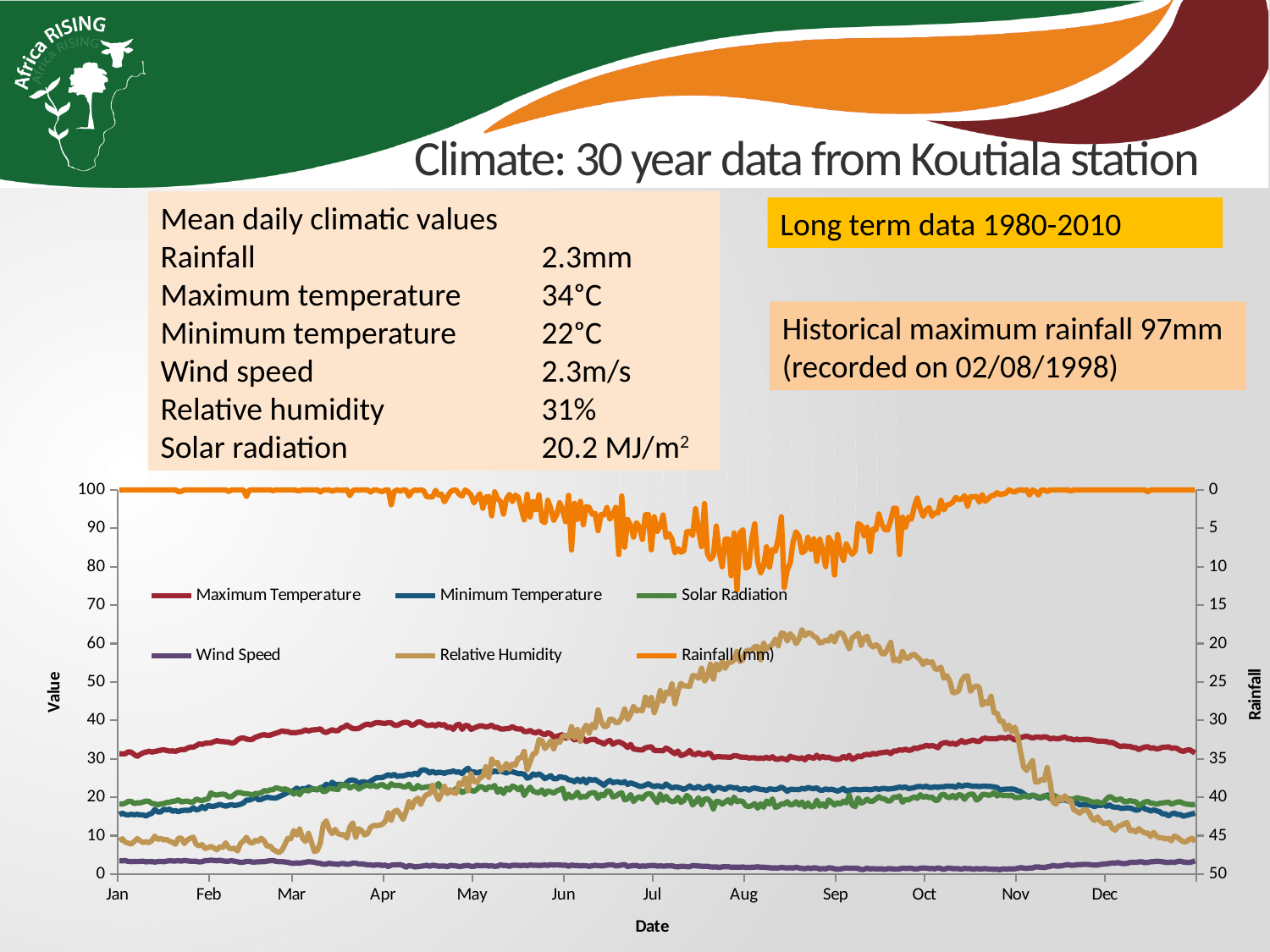

# Climate: 30 year data from Koutiala station
Mean daily climatic values
Rainfall 			2.3mm
Maximum temperature 	34ᵒC
Minimum temperature 	22ᵒC
Wind speed 		2.3m/s
Relative humidity 		31%
Solar radiation 		20.2 MJ/m2
Long term data 1980-2010
Historical maximum rainfall 97mm (recorded on 02/08/1998)

### Chart

| Category | Maximum Temperature | Minimum Temperature | Solar Radiation  | Wind Speed | Relative Humidity | Rainfall (mm) |
|---|---|---|---|---|---|---|
| 36892 | 31.34 | 15.5 | 18.27 | 3.44 | 8.68 | 0.07000000000000002 |
| 36893 | 31.279999999999998 | 15.82 | 18.22 | 3.4299999999999997 | 9.19 | 0.0 |
| 36894 | 31.310000000000002 | 15.5 | 18.45 | 3.52 | 8.290000000000001 | 0.0 |
| 36895 | 31.82 | 15.39 | 18.9 | 3.29 | 8.06 | 0.0 |
| 36896 | 31.73 | 15.55 | 18.93 | 3.25 | 7.81 | 0.0 |
| 36897 | 31.14 | 15.450000000000001 | 18.35 | 3.29 | 8.42 | 0.0 |
| 36898 | 30.610000000000003 | 15.55 | 18.56 | 3.29 | 9.229999999999999 | 0.0 |
| 36899 | 31.12 | 15.41 | 18.53 | 3.2800000000000002 | 8.71 | 0.0 |
| 36900 | 31.54 | 15.4 | 18.73 | 3.3699999999999997 | 8.19 | 0.0 |
| 36901 | 31.73 | 15.1 | 19.010000000000005 | 3.18 | 8.450000000000001 | 0.0 |
| 36902 | 31.97 | 15.53 | 18.93 | 3.24 | 8.16 | 0.0 |
| 36903 | 31.75 | 15.79 | 18.37 | 3.2600000000000002 | 8.71 | 0.0 |
| 36904 | 31.9 | 16.81 | 18.29 | 3.13 | 9.870000000000003 | 0.0 |
| 36905 | 32.07 | 16.16 | 18.0 | 3.25 | 9.0 | 0.0 |
| 36906 | 32.25 | 16.14 | 18.239999999999995 | 3.29 | 9.290000000000001 | 0.0 |
| 36907 | 32.349999999999994 | 16.86 | 18.329999999999995 | 3.22 | 8.870000000000003 | 0.0 |
| 36908 | 32.17 | 16.71 | 18.630000000000003 | 3.36 | 9.0 | 0.0 |
| 36909 | 32.0 | 16.92 | 18.68 | 3.46 | 8.52 | 0.0 |
| 36910 | 32.06 | 16.34 | 18.93 | 3.4099999999999997 | 8.290000000000001 | 0.0 |
| 36911 | 31.93 | 16.53 | 19.010000000000005 | 3.4099999999999997 | 7.7700000000000005 | 0.0 |
| 36912 | 32.21 | 16.239999999999995 | 19.34 | 3.4499999999999997 | 9.350000000000001 | 0.24000000000000002 |
| 36913 | 32.4 | 16.510000000000005 | 18.779999999999998 | 3.38 | 9.350000000000001 | 0.19000000000000003 |
| 36914 | 32.370000000000005 | 16.62 | 18.92 | 3.54 | 7.94 | 0.0 |
| 36915 | 32.760000000000005 | 16.57 | 18.98999999999999 | 3.4299999999999997 | 8.84 | 0.0 |
| 36916 | 33.06 | 16.610000000000003 | 18.75 | 3.3499999999999996 | 9.32 | 0.0 |
| 36917 | 33.03 | 17.26 | 18.77 | 3.3099999999999996 | 9.61 | 0.0 |
| 36918 | 33.410000000000004 | 16.71 | 19.53 | 3.32 | 7.74 | 0.0 |
| 36919 | 33.870000000000005 | 16.87 | 19.26 | 3.14 | 7.35 | 0.0 |
| 36920 | 33.75 | 17.6 | 19.079999999999995 | 3.23 | 7.6499999999999995 | 0.0 |
| 36921 | 34.04 | 17.0 | 19.42 | 3.4899999999999998 | 6.6499999999999995 | 0.0 |
| 36922 | 34.1 | 17.86 | 19.52 | 3.52 | 6.87 | 0.0 |
| 36923 | 34.15 | 17.66 | 21.14 | 3.64 | 7.1899999999999995 | 0.0 |
| 36924 | 34.44 | 17.64 | 20.650000000000002 | 3.54 | 6.7700000000000005 | 0.0 |
| 36925 | 34.73000000000001 | 17.87 | 20.55 | 3.4699999999999998 | 6.319999999999999 | 0.0 |
| 36926 | 34.53 | 18.130000000000003 | 20.73 | 3.6 | 7.13 | 0.0 |
| 36927 | 34.49 | 17.88 | 20.82 | 3.4299999999999997 | 6.94 | 0.0 |
| 36928 | 34.39 | 17.65 | 20.59 | 3.3499999999999996 | 8.129999999999999 | 0.0 |
| 36929 | 34.33 | 17.9 | 20.079999999999995 | 3.36 | 6.84 | 0.21000000000000002 |
| 36930 | 34.050000000000004 | 18.07 | 20.170000000000005 | 3.48 | 6.55 | 0.0 |
| 36931 | 34.25 | 17.84 | 20.75 | 3.34 | 6.7700000000000005 | 0.0 |
| 36932 | 34.949999999999996 | 17.979999999999997 | 21.259999999999998 | 3.21 | 6.0 | 0.0 |
| 36933 | 35.339999999999996 | 18.16 | 21.21 | 3.01 | 8.0 | 0.0 |
| 36934 | 35.42 | 18.510000000000005 | 20.95 | 3.1 | 8.58 | 0.0 |
| 36935 | 35.15 | 19.27 | 20.93 | 3.2800000000000002 | 9.58 | 0.8700000000000001 |
| 36936 | 34.99 | 19.26 | 20.79 | 3.3099999999999996 | 8.32 | 0.0 |
| 36937 | 35.050000000000004 | 19.56 | 20.49 | 3.13 | 8.030000000000001 | 0.0 |
| 36938 | 35.6 | 20.079999999999995 | 21.0 | 3.14 | 8.81 | 0.0 |
| 36939 | 35.839999999999996 | 19.32 | 20.95 | 3.19 | 8.52 | 0.0 |
| 36940 | 36.15 | 19.439999999999998 | 21.16 | 3.2 | 9.32 | 0.0 |
| 36941 | 36.260000000000005 | 19.779999999999998 | 21.71 | 3.22 | 8.65 | 0.0 |
| 36942 | 36.11 | 20.010000000000005 | 21.62 | 3.3899999999999997 | 7.23 | 0.0 |
| 36943 | 36.13 | 19.89 | 21.91 | 3.4699999999999998 | 7.319999999999999 | 0.0 |
| 36944 | 36.42 | 19.779999999999998 | 21.95 | 3.51 | 6.39 | 0.1 |
| 36945 | 36.65 | 19.77 | 22.459999999999997 | 3.32 | 5.970000000000001 | 0.0 |
| 36946 | 36.910000000000004 | 20.12 | 22.27 | 3.22 | 5.58 | 0.0 |
| 36947 | 37.260000000000005 | 20.459999999999997 | 21.99 | 3.24 | 6.1899999999999995 | 0.0 |
| 36948 | 37.11 | 20.830000000000002 | 22.17 | 3.15 | 7.71 | 0.0 |
| 36949 | 37.08 | 21.25 | 21.89 | 3.05 | 9.290000000000001 | 0.0 |
| 36950 | 36.80000000000001 | 21.5 | 21.49 | 2.86 | 9.19 | 0.0 |
| 36951 | 36.80000000000001 | 21.759999999999998 | 20.8 | 2.77 | 11.32 | 0.0 |
| 36952 | 36.839999999999996 | 22.36 | 21.39 | 2.9099999999999997 | 10.13 | 0.08000000000000002 |
| 36953 | 36.97 | 21.91 | 20.650000000000002 | 2.82 | 11.739999999999998 | 0.1 |
| 36954 | 37.14 | 22.23 | 21.810000000000002 | 2.96 | 9.290000000000001 | 0.0 |
| 36955 | 37.550000000000004 | 22.16 | 21.810000000000002 | 3.08 | 8.48 | 0.0 |
| 36956 | 37.2 | 22.68 | 21.62 | 3.22 | 10.61 | 0.0 |
| 36957 | 37.480000000000004 | 22.310000000000002 | 22.110000000000003 | 3.17 | 8.26 | 0.0 |
| 36958 | 37.550000000000004 | 22.02 | 22.16 | 3.08 | 5.87 | 0.0 |
| 36959 | 37.57 | 21.91 | 21.979999999999997 | 2.86 | 6.13 | 0.0 |
| 36960 | 37.82 | 22.51 | 22.38 | 2.7800000000000002 | 8.129999999999999 | 0.2800000000000001 |
| 36961 | 37.06 | 22.650000000000002 | 21.41 | 2.56 | 12.870000000000001 | 0.010000000000000002 |
| 36962 | 36.839999999999996 | 23.39 | 21.650000000000002 | 2.6 | 13.84 | 0.0 |
| 36963 | 37.220000000000006 | 22.68 | 22.35 | 2.8099999999999996 | 11.61 | 0.0 |
| 36964 | 37.550000000000004 | 23.88 | 22.2 | 2.66 | 10.52 | 0.17 |
| 36965 | 37.309999999999995 | 23.310000000000002 | 22.12 | 2.64 | 11.65 | 0.030000000000000006 |
| 36966 | 37.32 | 23.29 | 21.99 | 2.51 | 10.52 | 0.020000000000000004 |
| 36967 | 38.01 | 23.41 | 23.34 | 2.74 | 10.229999999999999 | 0.06000000000000001 |
| 36968 | 38.24 | 22.99 | 23.1 | 2.74 | 10.26 | 0.04000000000000001 |
| 36969 | 38.790000000000006 | 23.87 | 23.110000000000003 | 2.53 | 9.39 | 0.0 |
| 36970 | 38.260000000000005 | 24.439999999999998 | 22.39 | 2.62 | 12.26 | 0.7600000000000001 |
| 36971 | 37.86 | 24.47 | 22.82 | 2.8499999999999996 | 13.32 | 0.08000000000000002 |
| 36972 | 37.82 | 24.27 | 22.959999999999997 | 2.8499999999999996 | 9.58 | 0.0 |
| 36973 | 37.910000000000004 | 23.459999999999997 | 22.12 | 2.61 | 11.81 | 0.05000000000000001 |
| 36974 | 38.36 | 23.99 | 22.59 | 2.64 | 11.29 | 0.0 |
| 36975 | 38.82 | 24.02 | 22.97 | 2.53 | 10.19 | 0.0 |
| 36976 | 39.04 | 23.64 | 23.19 | 2.4 | 10.52 | 0.0 |
| 36977 | 38.80000000000001 | 24.18 | 22.79 | 2.3699999999999997 | 12.16 | 0.2800000000000001 |
| 36978 | 39.15 | 24.62 | 23.19 | 2.27 | 12.65 | 0.020000000000000004 |
| 36979 | 39.43 | 25.06 | 22.7 | 2.4 | 12.61 | 0.0 |
| 36980 | 39.36 | 25.110000000000003 | 23.09 | 2.3699999999999997 | 12.709999999999999 | 0.13 |
| 36981 | 39.27 | 25.12 | 23.330000000000002 | 2.26 | 12.97 | 0.24000000000000002 |
| 36982 | 39.220000000000006 | 25.49 | 22.79 | 2.34 | 13.709999999999999 | 0.0 |
| 36983 | 39.4 | 25.85 | 22.54 | 1.97 | 15.97 | 0.0 |
| 36984 | 39.349999999999994 | 25.53 | 23.51 | 2.3 | 14.0 | 1.94 |
| 36985 | 38.80000000000001 | 25.97 | 23.07 | 2.4299999999999997 | 16.29 | 0.21000000000000002 |
| 36986 | 38.67 | 25.4 | 23.05 | 2.4 | 16.610000000000003 | 0.0 |
| 36987 | 39.050000000000004 | 25.58 | 23.07 | 2.4499999999999997 | 15.58 | 0.19000000000000003 |
| 36988 | 39.42 | 25.52 | 22.71 | 2.24 | 14.229999999999999 | 0.0 |
| 36989 | 39.51 | 25.759999999999998 | 22.72 | 1.7900000000000003 | 16.23 | 0.0 |
| 36990 | 39.30000000000001 | 26.02 | 23.4 | 2.2 | 18.87 | 0.81 |
| 36991 | 38.67 | 25.82 | 22.24 | 2.09 | 17.23 | 0.24000000000000002 |
| 36992 | 39.02 | 26.29 | 22.14 | 1.85 | 19.130000000000003 | 0.010000000000000002 |
| 36993 | 39.57 | 25.86 | 23.07 | 1.94 | 19.77 | 0.08000000000000002 |
| 36994 | 39.550000000000004 | 26.95 | 22.45 | 2.03 | 18.130000000000003 | 0.0 |
| 36995 | 39.15 | 27.130000000000003 | 22.53 | 2.12 | 19.84 | 0.11000000000000001 |
| 36996 | 38.690000000000005 | 26.959999999999997 | 22.69 | 2.29 | 20.71 | 0.8800000000000001 |
| 36997 | 38.7 | 26.32 | 22.77 | 2.01 | 20.84 | 0.92 |
| 36998 | 38.89 | 26.74 | 22.610000000000003 | 2.3099999999999996 | 23.130000000000003 | 0.93 |
| 36999 | 38.5 | 26.279999999999998 | 22.62 | 2.2 | 20.939999999999998 | 0.06000000000000001 |
| 37000 | 39.08 | 26.5 | 23.57 | 2.03 | 19.32 | 0.6700000000000002 |
| 37001 | 38.760000000000005 | 26.439999999999998 | 22.14 | 2.07 | 20.84 | 0.56 |
| 37002 | 38.9 | 26.21 | 22.38 | 2.09 | 22.84 | 1.56 |
| 37003 | 38.08 | 26.54 | 21.310000000000002 | 1.91 | 20.9 | 0.8900000000000001 |
| 37004 | 38.32 | 26.55 | 21.41 | 2.25 | 21.97 | 0.27 |
| 37005 | 37.64 | 26.84 | 21.57 | 2.21 | 21.16 | 0.030000000000000006 |
| 37006 | 38.74 | 26.53 | 22.3 | 2.11 | 21.03 | 0.04000000000000001 |
| 37007 | 39.0 | 26.56 | 21.99 | 1.97 | 23.71 | 0.5900000000000001 |
| 37008 | 37.64 | 26.16 | 21.23 | 2.05 | 23.32 | 0.81 |
| 37009 | 38.67 | 27.0 | 21.59 | 2.2 | 25.0 | 0.010000000000000002 |
| 37010 | 38.63 | 27.55 | 22.27 | 2.25 | 21.68 | 0.26 |
| 37011 | 37.65 | 26.45 | 21.86 | 2.01 | 26.130000000000003 | 0.6600000000000001 |
| 37012 | 37.99 | 26.6 | 21.5 | 2.01 | 24.130000000000003 | 1.7100000000000002 |
| 37013 | 38.30000000000001 | 26.310000000000002 | 22.08 | 2.28 | 23.84 | 1.07 |
| 37014 | 38.6 | 26.57 | 22.77 | 2.16 | 25.03 | 0.49000000000000005 |
| 37015 | 38.550000000000004 | 26.68 | 22.610000000000003 | 2.18 | 25.419999999999998 | 2.3899999999999997 |
| 37016 | 38.25 | 26.54 | 21.919999999999998 | 2.26 | 27.939999999999998 | 0.9400000000000001 |
| 37017 | 38.44 | 26.75 | 22.779999999999998 | 2.07 | 25.130000000000003 | 0.8600000000000001 |
| 37018 | 38.77 | 26.479999999999997 | 22.52 | 2.18 | 29.9 | 3.38 |
| 37019 | 38.160000000000004 | 26.810000000000002 | 23.06 | 2.0 | 28.71 | 0.26 |
| 37020 | 38.17 | 26.66 | 21.27 | 2.07 | 29.03 | 1.1399999999999997 |
| 37021 | 37.78 | 26.88 | 22.18 | 2.42 | 26.939999999999998 | 1.51 |
| 37022 | 37.720000000000006 | 26.57 | 20.959999999999997 | 2.22 | 27.55 | 3.15 |
| 37023 | 37.849999999999994 | 26.310000000000002 | 22.39 | 2.25 | 28.77 | 1.1599999999999997 |
| 37024 | 37.92 | 26.7 | 21.85 | 2.01 | 27.259999999999998 | 0.5800000000000001 |
| 37025 | 38.4 | 26.630000000000003 | 22.919999999999998 | 2.3099999999999996 | 28.650000000000002 | 1.54 |
| 37026 | 37.9 | 26.39 | 22.58 | 2.29 | 28.29 | 0.6900000000000002 |
| 37027 | 37.720000000000006 | 26.130000000000003 | 21.93 | 2.27 | 30.19 | 0.9400000000000001 |
| 37028 | 37.790000000000006 | 26.150000000000002 | 22.72 | 2.19 | 30.29 | 2.4499999999999997 |
| 37029 | 37.08 | 25.99 | 20.45 | 2.3199999999999994 | 31.939999999999998 | 3.9 |
| 37030 | 37.07 | 24.959999999999997 | 21.72 | 2.19 | 27.16 | 0.56 |
| 37031 | 37.379999999999995 | 25.2 | 22.64 | 2.36 | 29.16 | 3.53 |
| 37032 | 36.9 | 26.05 | 21.6 | 2.28 | 31.23 | 1.51 |
| 37033 | 36.75 | 25.74 | 21.3 | 2.28 | 31.52 | 2.57 |
| 37034 | 37.17 | 26.09 | 21.130000000000003 | 2.25 | 34.97 | 0.6500000000000001 |
| 37035 | 36.550000000000004 | 25.59 | 21.919999999999998 | 2.27 | 34.77 | 4.03 |
| 37036 | 36.25 | 24.82 | 20.7 | 2.3499999999999996 | 32.65 | 4.26 |
| 37037 | 36.78 | 25.21 | 21.630000000000003 | 2.26 | 33.550000000000004 | 1.35 |
| 37038 | 36.47 | 25.6 | 21.39 | 2.44 | 34.71 | 2.4299999999999997 |
| 37039 | 35.63 | 24.79 | 21.04 | 2.3299999999999996 | 32.58 | 3.9499999999999997 |
| 37040 | 35.82 | 24.8 | 21.68 | 2.4099999999999997 | 34.65 | 3.25 |
| 37041 | 36.06 | 25.36 | 21.939999999999998 | 2.3499999999999996 | 34.23000000000001 | 1.6700000000000002 |
| 37042 | 36.290000000000006 | 25.17 | 22.310000000000002 | 2.3 | 35.839999999999996 | 2.58 |
| 37043 | 35.349999999999994 | 25.08 | 19.579999999999995 | 2.3199999999999994 | 36.160000000000004 | 4.1499999999999995 |
| 37044 | 35.73000000000001 | 24.53 | 20.8 | 2.03 | 35.480000000000004 | 0.7200000000000001 |
| 37045 | 35.67 | 24.43 | 19.88 | 2.3299999999999996 | 38.39 | 7.819999999999999 |
| 37046 | 34.93 | 24.01 | 20.329999999999995 | 2.24 | 35.480000000000004 | 1.7500000000000002 |
| 37047 | 35.339999999999996 | 24.71 | 21.310000000000002 | 2.24 | 37.65 | 3.8499999999999996 |
| 37048 | 34.6 | 24.03 | 19.9 | 2.11 | 34.58 | 1.5 |
| 37049 | 35.28 | 24.759999999999998 | 20.22 | 2.22 | 37.550000000000004 | 4.55 |
| 37050 | 34.5 | 23.7 | 20.07 | 2.14 | 38.77 | 2.16 |
| 37051 | 34.89 | 24.72 | 20.95 | 2.02 | 36.71 | 2.3 |
| 37052 | 35.06 | 24.38 | 21.16 | 2.15 | 38.97 | 3.18 |
| 37053 | 35.03 | 24.630000000000003 | 21.150000000000002 | 2.3 | 38.03 | 3.05 |
| 37054 | 34.480000000000004 | 24.09 | 19.670000000000005 | 2.19 | 42.74 | 5.31 |
| 37055 | 34.28 | 23.630000000000003 | 20.759999999999998 | 2.13 | 39.809999999999995 | 3.21 |
| 37056 | 33.839999999999996 | 23.09 | 20.36 | 2.21 | 38.42 | 3.27 |
| 37057 | 34.449999999999996 | 23.91 | 21.66 | 2.3199999999999994 | 38.42 | 2.29 |
| 37058 | 34.790000000000006 | 24.36 | 21.56 | 2.4099999999999997 | 40.290000000000006 | 3.8299999999999996 |
| 37059 | 33.78 | 23.77 | 20.079999999999995 | 2.42 | 40.23000000000001 | 3.16 |
| 37060 | 34.21 | 23.97 | 20.3 | 2.12 | 39.39 | 2.27 |
| 37061 | 34.44 | 23.95 | 20.85 | 2.19 | 39.52 | 8.41 |
| 37062 | 34.09 | 23.7 | 21.150000000000002 | 2.36 | 40.68 | 0.79 |
| 37063 | 33.620000000000005 | 24.07 | 19.29 | 2.46 | 43.0 | 7.46 |
| 37064 | 32.94 | 23.32 | 19.579999999999995 | 1.96 | 40.23000000000001 | 3.8499999999999996 |
| 37065 | 33.74 | 23.73 | 20.7 | 2.13 | 41.55 | 4.6499999999999995 |
| 37066 | 32.53 | 23.47 | 18.87 | 2.24 | 43.68 | 6.1499999999999995 |
| 37067 | 32.46 | 23.18 | 19.71 | 2.25 | 42.48 | 4.26 |
| 37068 | 32.33 | 22.830000000000002 | 20.15 | 2.0 | 42.68 | 4.87 |
| 37069 | 32.28 | 22.86 | 19.56 | 2.11 | 42.55 | 6.45 |
| 37070 | 32.86 | 23.150000000000002 | 20.58 | 2.04 | 46.06 | 3.25 |
| 37071 | 33.01 | 23.52 | 20.919999999999998 | 2.16 | 43.9 | 3.2 |
| 37072 | 33.14 | 23.04 | 20.82 | 2.22 | 46.0 | 7.8 |
| 37073 | 32.17 | 22.75 | 19.610000000000003 | 2.26 | 42.0 | 3.51 |
| 37074 | 32.14 | 23.03 | 18.610000000000003 | 2.08 | 44.260000000000005 | 5.4 |
| 37075 | 32.120000000000005 | 22.82 | 20.85 | 2.11 | 47.77 | 4.77 |
| 37076 | 32.08 | 22.650000000000002 | 19.18 | 2.09 | 45.0 | 3.27 |
| 37077 | 32.80000000000001 | 23.439999999999998 | 20.25 | 2.1 | 47.39 | 6.1899999999999995 |
| 37078 | 32.410000000000004 | 22.9 | 19.27 | 2.13 | 46.87 | 5.6899999999999995 |
| 37079 | 31.8 | 22.39 | 18.81 | 2.16 | 49.52 | 6.42 |
| 37080 | 31.330000000000002 | 22.64 | 18.979999999999997 | 1.94 | 44.32 | 8.21 |
| 37081 | 32.01 | 22.58 | 19.98999999999999 | 1.86 | 47.449999999999996 | 7.63 |
| 37082 | 30.86 | 22.37 | 18.64 | 2.03 | 49.65 | 8.11 |
| 37083 | 31.08 | 22.01 | 19.110000000000003 | 2.04 | 49.0 | 7.95 |
| 37084 | 31.41 | 22.41 | 20.45 | 1.92 | 48.97 | 5.45 |
| 37085 | 32.15 | 22.93 | 19.87 | 1.93 | 48.87 | 5.37 |
| 37086 | 31.19 | 22.37 | 17.95 | 2.23 | 51.68 | 5.91 |
| 37087 | 31.09 | 22.37 | 18.779999999999998 | 2.17 | 51.55 | 2.4499999999999997 |
| 37088 | 31.610000000000003 | 22.86 | 19.88 | 2.09 | 50.97 | 5.31 |
| 37089 | 31.150000000000002 | 22.29 | 18.0 | 2.04 | 53.58 | 7.39 |
| 37090 | 31.05 | 22.25 | 19.52 | 2.03 | 50.230000000000004 | 1.7800000000000002 |
| 37091 | 31.43 | 22.759999999999998 | 19.579999999999995 | 2.02 | 51.42 | 8.33 |
| 37092 | 31.38 | 22.89 | 18.88 | 1.85 | 54.68 | 9.030000000000001 |
| 37093 | 30.29 | 21.630000000000003 | 16.93 | 1.81 | 50.74 | 8.58 |
| 37094 | 30.51 | 22.49 | 18.91 | 1.8800000000000001 | 54.65 | 4.71 |
| 37095 | 30.57 | 22.56 | 18.829999999999995 | 1.7400000000000002 | 53.160000000000004 | 8.040000000000001 |
| 37096 | 30.459999999999997 | 22.259999999999998 | 18.19 | 1.86 | 55.32 | 10.02 |
| 37097 | 30.49 | 22.01 | 18.779999999999998 | 1.93 | 53.58 | 6.430000000000001 |
| 37098 | 30.43 | 22.57 | 19.34 | 1.92 | 55.1 | 6.38 |
| 37099 | 30.439999999999998 | 22.610000000000003 | 18.42 | 1.7900000000000003 | 55.13 | 11.17 |
| 37100 | 30.830000000000002 | 22.39 | 20.04 | 1.8 | 55.71 | 5.609999999999999 |
| 37101 | 30.77 | 22.5 | 18.85 | 1.81 | 57.97 | 13.04 |
| 37102 | 30.49 | 21.89 | 19.06 | 1.8 | 55.32 | 5.57 |
| 37103 | 30.419999999999998 | 22.16 | 18.85 | 1.84 | 55.839999999999996 | 5.1899999999999995 |
| 37104 | 30.439999999999998 | 22.24 | 17.739999999999995 | 1.7100000000000002 | 58.06 | 10.19 |
| 37105 | 30.21 | 21.830000000000002 | 17.57 | 1.7300000000000002 | 58.260000000000005 | 9.99 |
| 37106 | 30.259999999999998 | 22.24 | 17.84 | 1.7700000000000002 | 58.190000000000005 | 6.39 |
| 37107 | 30.24 | 22.39 | 18.34 | 1.82 | 59.260000000000005 | 4.41 |
| 37108 | 30.09 | 22.22 | 17.15 | 1.8900000000000001 | 59.230000000000004 | 9.350000000000001 |
| 37109 | 30.19 | 22.02 | 18.29 | 1.7600000000000002 | 55.77 | 10.79 |
| 37110 | 30.1 | 21.979999999999997 | 17.38 | 1.7900000000000003 | 60.1 | 9.94 |
| 37111 | 30.4 | 21.72 | 19.010000000000005 | 1.7100000000000002 | 58.65 | 7.4 |
| 37112 | 30.05 | 22.18 | 18.21 | 1.6500000000000001 | 59.06 | 10.050000000000002 |
| 37113 | 30.54 | 22.08 | 19.56 | 1.59 | 59.809999999999995 | 7.75 |
| 37114 | 29.89 | 21.979999999999997 | 17.34 | 1.6 | 61.160000000000004 | 7.98 |
| 37115 | 29.91 | 22.19 | 17.6 | 1.58 | 59.42 | 6.26 |
| 37116 | 30.14 | 22.66 | 18.26 | 1.7500000000000002 | 62.74 | 3.5 |
| 37117 | 29.97 | 22.2 | 18.21 | 1.6400000000000001 | 62.61 | 12.709999999999999 |
| 37118 | 29.71 | 21.53 | 18.85 | 1.58 | 60.65 | 10.41 |
| 37119 | 30.68 | 22.07 | 17.98999999999999 | 1.6600000000000001 | 62.55 | 9.540000000000001 |
| 37120 | 30.35 | 22.02 | 18.130000000000003 | 1.58 | 61.68 | 6.74 |
| 37121 | 30.23 | 22.02 | 18.82 | 1.7600000000000002 | 59.97 | 5.46 |
| 37122 | 30.02 | 21.959999999999997 | 17.95 | 1.59 | 61.160000000000004 | 6.07 |
| 37123 | 30.27 | 22.310000000000002 | 18.75 | 1.46 | 63.61 | 8.19 |
| 37124 | 29.73 | 22.12 | 17.47 | 1.3900000000000001 | 62.03 | 7.91 |
| 37125 | 30.59 | 22.53 | 18.53 | 1.59 | 62.74 | 6.17 |
| 37126 | 30.35 | 22.32 | 17.459999999999997 | 1.44 | 62.65 | 7.74 |
| 37127 | 30.09 | 22.23 | 17.64 | 1.62 | 61.87 | 6.38 |
| 37128 | 30.939999999999998 | 22.439999999999998 | 19.23 | 1.58 | 61.48 | 9.3 |
| 37129 | 30.16 | 21.86 | 17.7 | 1.31 | 60.190000000000005 | 6.42 |
| 37130 | 30.630000000000003 | 21.82 | 18.279999999999998 | 1.44 | 60.349999999999994 | 7.91 |
| 37131 | 30.27 | 22.16 | 17.53 | 1.35 | 60.9 | 9.99 |
| 37132 | 30.419999999999998 | 21.95 | 19.3 | 1.6300000000000001 | 60.65 | 6.1899999999999995 |
| 37133 | 30.1 | 22.08 | 18.69 | 1.57 | 62.0 | 6.85 |
| 37134 | 29.959999999999997 | 21.87 | 17.959999999999997 | 1.37 | 60.42 | 11.09 |
| 37135 | 29.830000000000002 | 21.57 | 18.57 | 1.26 | 62.48 | 5.819999999999999 |
| 37136 | 30.02 | 21.91 | 18.23 | 1.33 | 62.87 | 8.0 |
| 37137 | 30.62 | 22.279999999999998 | 18.959999999999997 | 1.48 | 62.260000000000005 | 9.18 |
| 37138 | 30.18 | 21.58 | 18.510000000000005 | 1.58 | 60.349999999999994 | 7.03 |
| 37139 | 30.89 | 21.830000000000002 | 20.55 | 1.53 | 58.68 | 7.87 |
| 37140 | 29.87 | 21.919999999999998 | 17.93 | 1.5 | 61.55 | 8.370000000000003 |
| 37141 | 30.22 | 22.09 | 17.56 | 1.52 | 62.03 | 7.95 |
| 37142 | 30.75 | 21.93 | 19.81 | 1.46 | 62.68 | 4.38 |
| 37143 | 30.49 | 21.959999999999997 | 18.47 | 1.1800000000000002 | 59.55 | 4.619999999999999 |
| 37144 | 31.0 | 22.07 | 18.86 | 1.23 | 61.449999999999996 | 5.99 |
| 37145 | 31.16 | 22.06 | 19.48999999999999 | 1.54 | 61.87 | 4.85 |
| 37146 | 31.02 | 21.91 | 18.939999999999998 | 1.33 | 59.809999999999995 | 8.030000000000001 |
| 37147 | 31.41 | 22.08 | 18.95 | 1.42 | 59.13 | 5.1 |
| 37148 | 31.19 | 22.259999999999998 | 19.54 | 1.35 | 59.71 | 5.2 |
| 37149 | 31.49 | 22.04 | 20.14 | 1.34 | 59.13 | 3.14 |
| 37150 | 31.6 | 22.24 | 19.66 | 1.3900000000000001 | 57.39 | 4.45 |
| 37151 | 31.7 | 22.310000000000002 | 19.56 | 1.21 | 57.32 | 5.17 |
| 37152 | 31.810000000000002 | 22.1 | 18.98999999999999 | 1.3800000000000001 | 58.74 | 5.21 |
| 37153 | 31.35 | 22.18 | 19.079999999999995 | 1.4 | 60.32 | 3.96 |
| 37154 | 32.03 | 22.29 | 20.03 | 1.33 | 55.52 | 2.3899999999999997 |
| 37155 | 32.02 | 22.459999999999997 | 19.97 | 1.3 | 55.97 | 2.4 |
| 37156 | 32.339999999999996 | 22.630000000000003 | 20.329999999999995 | 1.35 | 55.349999999999994 | 8.42 |
| 37157 | 32.21 | 22.49 | 18.7 | 1.54 | 57.94 | 3.55 |
| 37158 | 32.54 | 22.68 | 19.41 | 1.48 | 56.260000000000005 | 4.87 |
| 37159 | 32.2 | 22.27 | 19.279999999999998 | 1.49 | 56.190000000000005 | 3.55 |
| 37160 | 32.30000000000001 | 22.34 | 19.739999999999995 | 1.52 | 56.97 | 3.8299999999999996 |
| 37161 | 32.83 | 22.5 | 20.07 | 1.33 | 57.190000000000005 | 2.18 |
| 37162 | 32.68 | 22.77 | 19.71 | 1.35 | 56.449999999999996 | 1.06 |
| 37163 | 33.01 | 22.810000000000002 | 20.64 | 1.5 | 55.809999999999995 | 2.4699999999999998 |
| 37164 | 33.160000000000004 | 22.650000000000002 | 19.959999999999997 | 1.6 | 54.52 | 3.4499999999999997 |
| 37165 | 33.5 | 22.89 | 20.25 | 1.54 | 55.52 | 2.62 |
| 37166 | 33.30000000000001 | 22.54 | 19.87 | 1.42 | 55.0 | 2.3199999999999994 |
| 37167 | 33.44 | 22.55 | 20.07 | 1.45 | 55.260000000000005 | 3.4299999999999997 |
| 37168 | 33.23000000000001 | 22.72 | 19.21 | 1.36 | 53.42 | 2.9699999999999998 |
| 37169 | 32.89 | 22.56 | 19.2 | 1.62 | 53.32 | 3.02 |
| 37170 | 33.879999999999995 | 22.74 | 20.55 | 1.41 | 53.87 | 1.36 |
| 37171 | 34.160000000000004 | 22.73 | 20.79 | 1.21 | 50.94 | 2.61 |
| 37172 | 34.24 | 22.89 | 20.07 | 1.5 | 51.65 | 1.94 |
| 37173 | 33.839999999999996 | 22.810000000000002 | 19.88 | 1.55 | 50.230000000000004 | 1.8900000000000001 |
| 37174 | 34.08 | 22.87 | 20.459999999999997 | 1.3900000000000001 | 47.260000000000005 | 1.6 |
| 37175 | 33.71 | 22.54 | 19.77 | 1.43 | 47.260000000000005 | 0.97 |
| 37176 | 34.190000000000005 | 23.22 | 20.7 | 1.3800000000000001 | 47.71 | 1.28 |
| 37177 | 34.74 | 22.79 | 20.49 | 1.27 | 50.349999999999994 | 1.1800000000000002 |
| 37178 | 34.2 | 23.05 | 19.45 | 1.49 | 51.449999999999996 | 0.7500000000000001 |
| 37179 | 34.449999999999996 | 23.2 | 20.479999999999997 | 1.4 | 51.61 | 2.12 |
| 37180 | 34.67 | 22.95 | 20.79 | 1.44 | 47.61 | 0.8800000000000001 |
| 37181 | 34.849999999999994 | 22.84 | 20.77 | 1.23 | 48.58 | 0.92 |
| 37182 | 34.58 | 22.88 | 19.26 | 1.44 | 49.06 | 0.8400000000000001 |
| 37183 | 34.49 | 22.75 | 19.65 | 1.33 | 48.55 | 1.61 |
| 37184 | 35.18 | 22.87 | 20.71 | 1.36 | 43.97 | 0.6200000000000001 |
| 37185 | 35.39 | 22.87 | 20.74 | 1.42 | 44.9 | 1.49 |
| 37186 | 35.220000000000006 | 22.82 | 20.51 | 1.32 | 44.39 | 1.1700000000000002 |
| 37187 | 35.220000000000006 | 22.79 | 20.610000000000003 | 1.32 | 46.32 | 0.78 |
| 37188 | 35.24 | 22.66 | 21.23 | 1.21 | 41.97 | 0.7100000000000001 |
| 37189 | 35.23000000000001 | 22.55 | 20.34 | 1.25 | 41.9 | 0.36000000000000004 |
| 37190 | 35.52 | 21.88 | 20.759999999999998 | 1.1399999999999997 | 39.77 | 0.6300000000000001 |
| 37191 | 35.480000000000004 | 22.02 | 20.43 | 1.3900000000000001 | 39.77 | 0.53 |
| 37192 | 35.309999999999995 | 22.09 | 20.47 | 1.3 | 37.550000000000004 | 0.43000000000000005 |
| 37193 | 35.720000000000006 | 22.130000000000003 | 20.38 | 1.35 | 38.809999999999995 | 0.0 |
| 37194 | 35.39 | 22.14 | 20.52 | 1.34 | 37.03 | 0.17 |
| 37195 | 34.86 | 22.04 | 19.939999999999998 | 1.36 | 38.260000000000005 | 0.29000000000000004 |
| 37196 | 35.15 | 21.68 | 19.9 | 1.5 | 35.839999999999996 | 0.06000000000000001 |
| 37197 | 35.5 | 21.479999999999997 | 19.979999999999997 | 1.6700000000000002 | 31.650000000000002 | 0.0 |
| 37198 | 35.75 | 20.939999999999998 | 20.439999999999998 | 1.57 | 27.84 | 0.07000000000000002 |
| 37199 | 35.89 | 20.36 | 20.130000000000003 | 1.46 | 26.939999999999998 | 0.0 |
| 37200 | 35.65 | 20.03 | 20.329999999999995 | 1.61 | 28.32 | 0.6800000000000002 |
| 37201 | 35.4 | 20.62 | 20.479999999999997 | 1.58 | 29.52 | 0.0 |
| 37202 | 35.63 | 20.22 | 20.39 | 1.87 | 24.0 | 0.2 |
| 37203 | 35.65 | 19.82 | 19.98999999999999 | 1.86 | 23.97 | 0.6800000000000002 |
| 37204 | 35.52 | 19.81 | 20.010000000000005 | 1.7200000000000002 | 24.650000000000002 | 0.010000000000000002 |
| 37205 | 35.75 | 20.15 | 20.42 | 1.7100000000000002 | 24.419999999999998 | 0.0 |
| 37206 | 35.61 | 20.57 | 20.22 | 1.8800000000000001 | 27.74 | 0.23 |
| 37207 | 35.160000000000004 | 20.43 | 19.64 | 2.01 | 23.74 | 0.0 |
| 37208 | 35.370000000000005 | 19.89 | 20.57 | 2.24 | 18.579999999999995 | 0.0 |
| 37209 | 35.24 | 19.15 | 20.18 | 2.09 | 18.23 | 0.020000000000000004 |
| 37210 | 35.23000000000001 | 19.14 | 19.91 | 2.09 | 20.06 | 0.0 |
| 37211 | 35.49 | 19.25 | 19.52 | 2.17 | 19.19 | 0.0 |
| 37212 | 35.64 | 19.3 | 19.59 | 2.3499999999999996 | 20.39 | 0.0 |
| 37213 | 35.220000000000006 | 19.03 | 19.65 | 2.4499999999999997 | 19.1 | 0.0 |
| 37214 | 35.17 | 19.079999999999995 | 19.45 | 2.28 | 19.130000000000003 | 0.16000000000000003 |
| 37215 | 34.92 | 18.95 | 19.53 | 2.3 | 16.71 | 0.0 |
| 37216 | 35.09 | 18.47 | 19.86 | 2.44 | 16.35 | 0.0 |
| 37217 | 34.92 | 18.0 | 19.68 | 2.44 | 15.84 | 0.0 |
| 37218 | 35.03 | 18.04 | 19.510000000000005 | 2.52 | 16.52 | 0.0 |
| 37219 | 35.03 | 18.05 | 19.37 | 2.52 | 16.81 | 0.0 |
| 37220 | 35.03 | 17.98999999999999 | 19.14 | 2.51 | 16.16 | 0.0 |
| 37221 | 34.910000000000004 | 17.89 | 18.79 | 2.3899999999999997 | 14.65 | 0.0 |
| 37222 | 34.790000000000006 | 17.54 | 18.739999999999995 | 2.3499999999999996 | 13.94 | 0.0 |
| 37223 | 34.620000000000005 | 17.939999999999998 | 18.81 | 2.36 | 14.9 | 0.0 |
| 37224 | 34.63 | 17.84 | 18.510000000000005 | 2.51 | 13.77 | 0.0 |
| 37225 | 34.53 | 18.15 | 18.57 | 2.6 | 13.16 | 0.0 |
| 37226 | 34.51 | 17.59 | 19.48999999999999 | 2.66 | 13.26 | 0.0 |
| 37227 | 34.24 | 18.02 | 20.18 | 2.7600000000000002 | 13.42 | 0.0 |
| 37228 | 34.260000000000005 | 17.510000000000005 | 19.88 | 2.88 | 11.84 | 0.0 |
| 37229 | 33.9 | 17.39 | 19.21 | 2.8699999999999997 | 11.42 | 0.0 |
| 37230 | 33.42 | 17.37 | 19.41 | 3.0 | 12.39 | 0.0 |
| 37231 | 33.220000000000006 | 17.079999999999995 | 19.57 | 2.7800000000000002 | 12.68 | 0.0 |
| 37232 | 33.349999999999994 | 17.130000000000003 | 18.81 | 2.72 | 13.1 | 0.0 |
| 37233 | 33.25 | 17.25 | 18.86 | 2.79 | 13.42 | 0.0 |
| 37234 | 33.220000000000006 | 17.21 | 19.14 | 3.04 | 11.29 | 0.0 |
| 37235 | 32.93 | 16.92 | 18.93 | 3.04 | 11.450000000000001 | 0.0 |
| 37236 | 32.870000000000005 | 16.62 | 18.82 | 3.04 | 10.97 | 0.0 |
| 37237 | 32.379999999999995 | 16.76 | 17.8 | 3.18 | 11.81 | 0.0 |
| 37238 | 32.80000000000001 | 17.829999999999995 | 18.3 | 3.2 | 11.19 | 0.0 |
| 37239 | 33.050000000000004 | 16.939999999999998 | 18.75 | 2.9699999999999998 | 10.68 | 0.0 |
| 37240 | 33.15 | 16.77 | 18.91 | 3.01 | 10.68 | 0.26 |
| 37241 | 32.74 | 16.41 | 18.47 | 3.21 | 9.77 | 0.0 |
| 37242 | 32.849999999999994 | 16.7 | 18.38 | 3.22 | 10.84 | 0.0 |
| 37243 | 32.550000000000004 | 16.439999999999998 | 18.15 | 3.3499999999999996 | 9.84 | 0.0 |
| 37244 | 32.690000000000005 | 16.239999999999995 | 18.41 | 3.27 | 9.42 | 0.0 |
| 37245 | 32.99 | 15.65 | 18.53 | 3.22 | 9.42 | 0.0 |
| 37246 | 33.0 | 15.68 | 18.6 | 3.05 | 9.129999999999999 | 0.0 |
| 37247 | 33.15 | 15.139999999999999 | 18.73 | 3.01 | 9.32 | 0.0 |
| 37248 | 32.73000000000001 | 15.62 | 18.22 | 3.11 | 8.65 | 0.0 |
| 37249 | 32.83 | 15.89 | 18.459999999999997 | 3.03 | 9.9 | 0.0 |
| 37250 | 32.660000000000004 | 15.5 | 18.75 | 3.25 | 9.58 | 0.0 |
| 37251 | 32.14 | 15.51 | 18.8 | 3.3699999999999997 | 8.94 | 0.0 |
| 37252 | 31.939999999999998 | 15.05 | 18.439999999999998 | 3.14 | 8.42 | 0.0 |
| 37253 | 32.21 | 15.26 | 18.21 | 3.06 | 8.42 | 0.0 |
| 37254 | 32.39 | 15.46 | 18.15 | 2.9899999999999998 | 9.0 | 0.0 |
| 37255 | 31.979999999999997 | 15.65 | 18.05 | 3.18 | 9.32 | 0.0 |
| 37256 | 31.52 | 15.84 | 18.16 | 3.4699999999999998 | 8.39 | 0.0 |